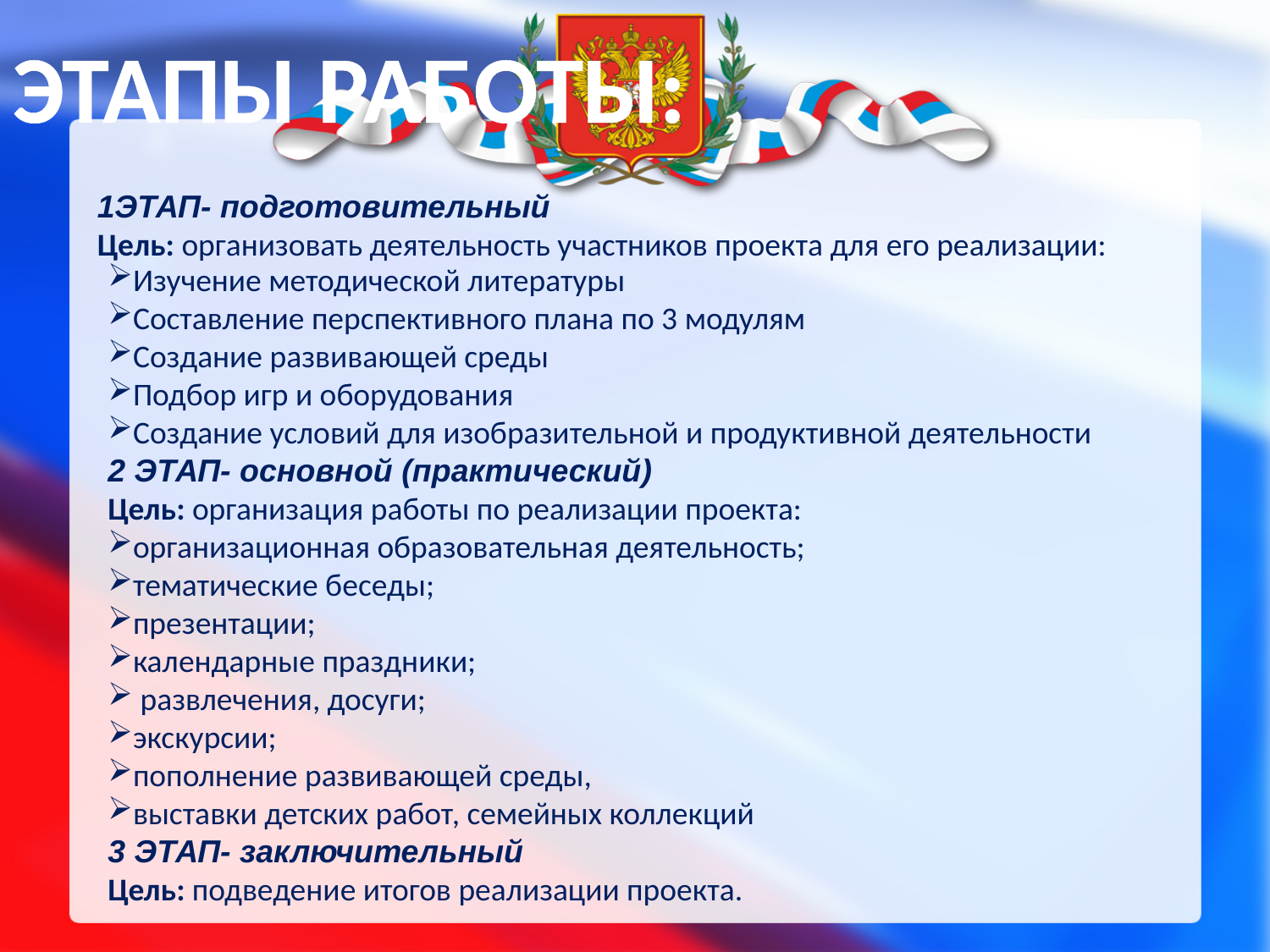

ЭТАПЫ РАБОТЫ:
1ЭТАП- подготовительный
Цель: организовать деятельность участников проекта для его реализации:
Изучение методической литературы
Составление перспективного плана по 3 модулям
Создание развивающей среды
Подбор игр и оборудования
Создание условий для изобразительной и продуктивной деятельности
2 ЭТАП- основной (практический)
Цель: организация работы по реализации проекта:
организационная образовательная деятельность;
тематические беседы;
презентации;
календарные праздники;
 развлечения, досуги;
экскурсии;
пополнение развивающей среды,
выставки детских работ, семейных коллекций
3 ЭТАП- заключительный
Цель: подведение итогов реализации проекта.